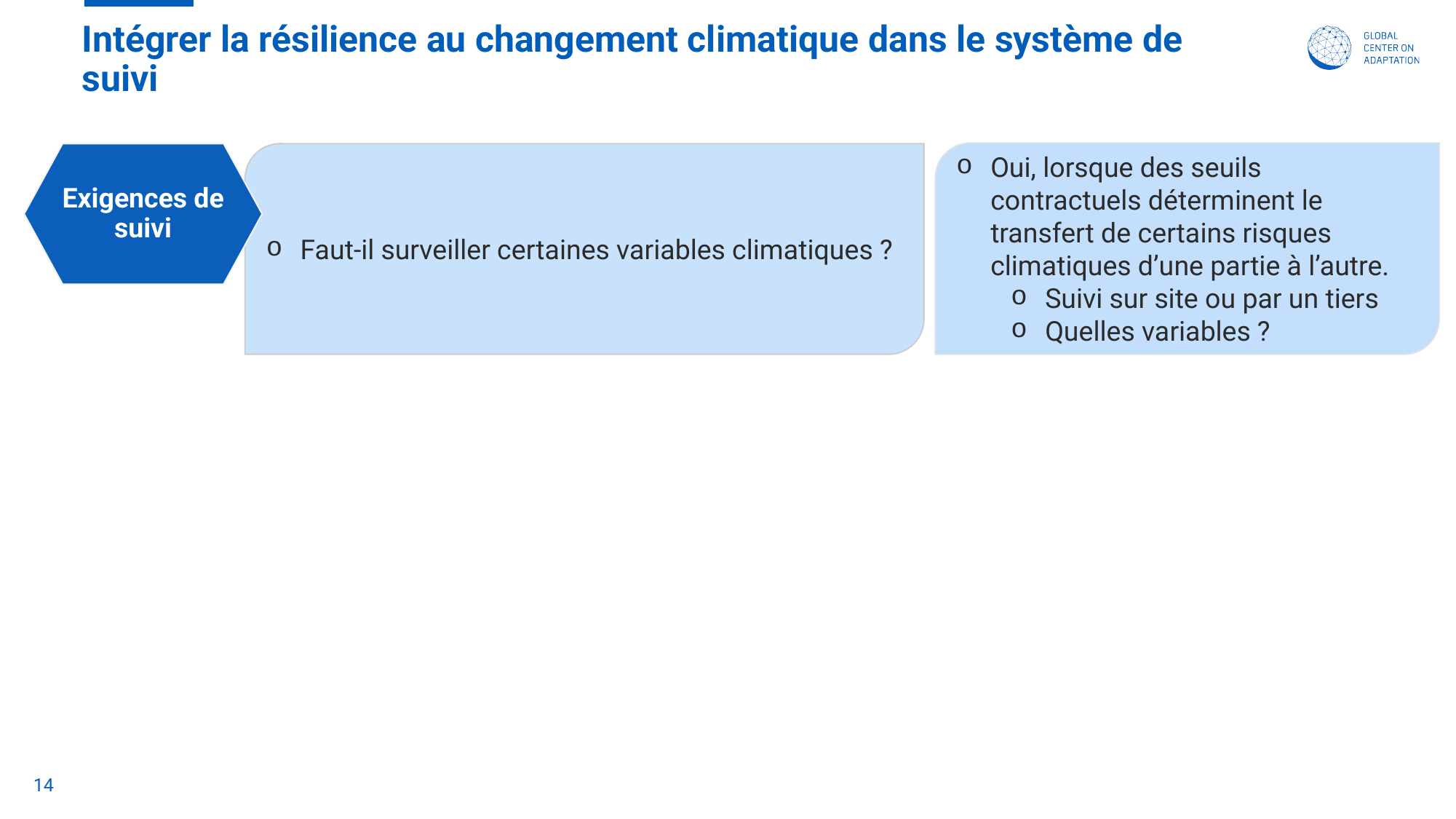

# Intégrer la résilience au changement climatique dans le système de suivi
Oui, lorsque des seuils contractuels déterminent le transfert de certains risques climatiques d’une partie à l’autre.
Suivi sur site ou par un tiers
Quelles variables ?
Faut-il surveiller certaines variables climatiques ?
Exigences de suivi